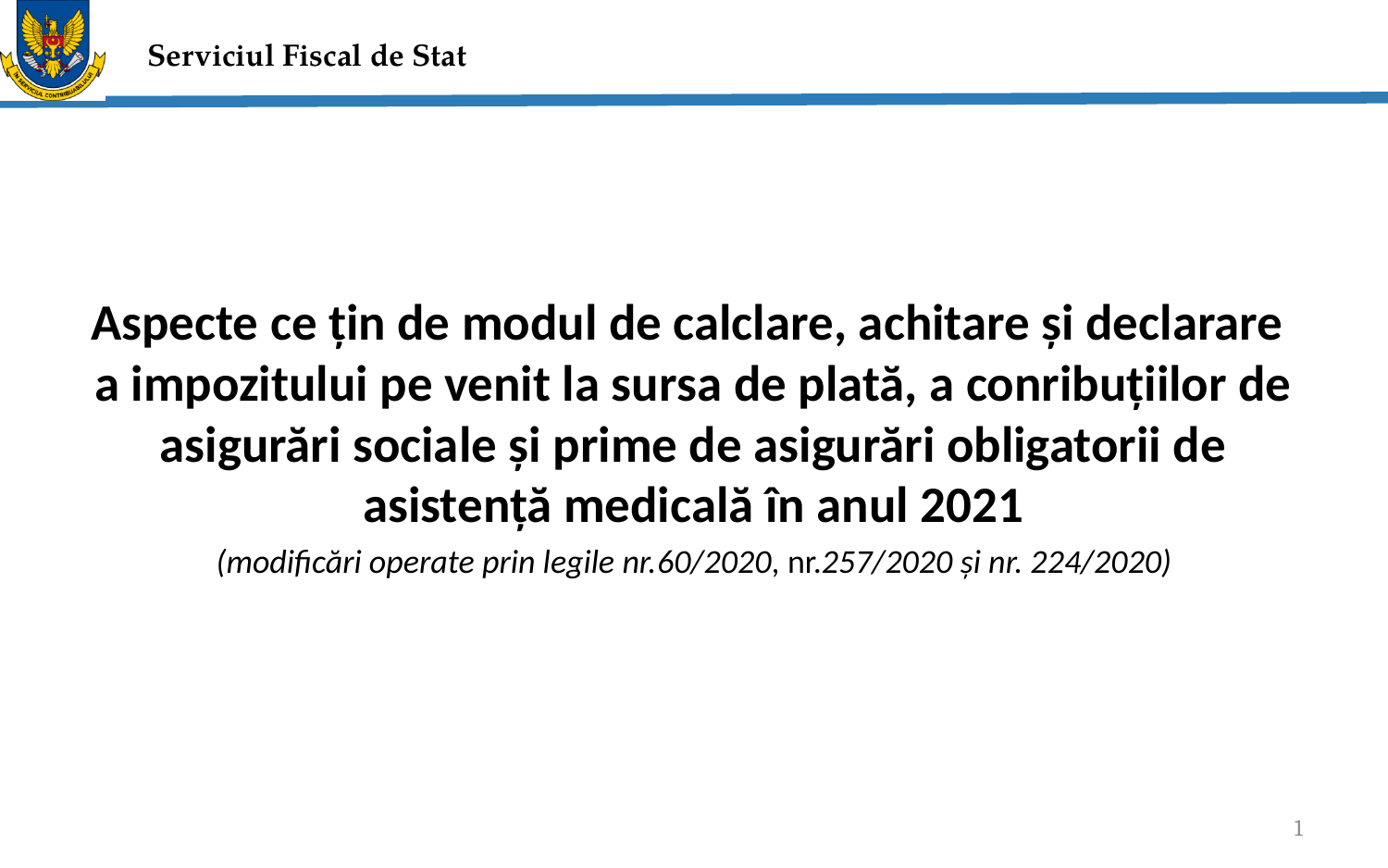

Aspecte ce țin de modul de calclare, achitare și declarare  a impozitului pe venit la sursa de plată, a conribuțiilor de asigurări sociale și prime de asigurări obligatorii de asistență medicală în anul 2021
(modificări operate prin legile nr.60/2020, nr.257/2020 și nr. 224/2020)

1